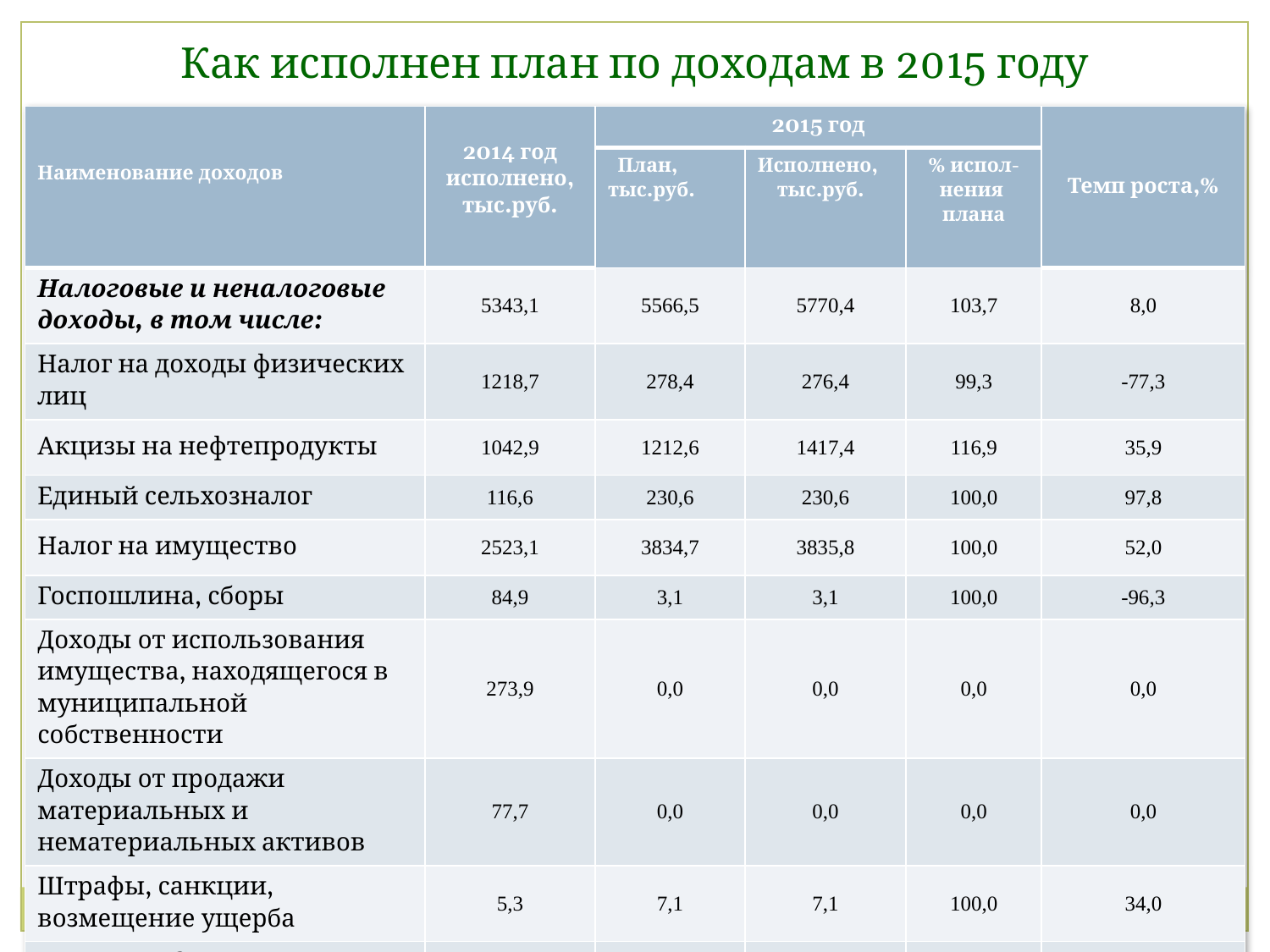

Как исполнен план по доходам в 2015 году
| Наименование доходов | 2014 год исполнено, тыс.руб. | 2015 год |  |  | Темп роста,% |
| --- | --- | --- | --- | --- | --- |
|  |  | План, тыс.руб. | Исполнено, тыс.руб. | % испол- нения плана |  |
| Налоговые и неналоговые доходы, в том числе: | 5343,1 | 5566,5 | 5770,4 | 103,7 | 8,0 |
| Налог на доходы физических лиц | 1218,7 | 278,4 | 276,4 | 99,3 | -77,3 |
| Акцизы на нефтепродукты | 1042,9 | 1212,6 | 1417,4 | 116,9 | 35,9 |
| Единый сельхозналог | 116,6 | 230,6 | 230,6 | 100,0 | 97,8 |
| Налог на имущество | 2523,1 | 3834,7 | 3835,8 | 100,0 | 52,0 |
| Госпошлина, сборы | 84,9 | 3,1 | 3,1 | 100,0 | -96,3 |
| Доходы от использования имущества, находящегося в муниципальной собственности | 273,9 | 0,0 | 0,0 | 0,0 | 0,0 |
| Доходы от продажи материальных и нематериальных активов | 77,7 | 0,0 | 0,0 | 0,0 | 0,0 |
| Штрафы, санкции, возмещение ущерба | 5,3 | 7,1 | 7,1 | 100,0 | 34,0 |
| Безвозмездные поступления | 391,0 | 1681,1 | 1681,1 | 100,0 | 329,9 |
| Доходы, всего | 5734,1 | 7247,6 | 7451,5 | 102,8 | 29,9 |